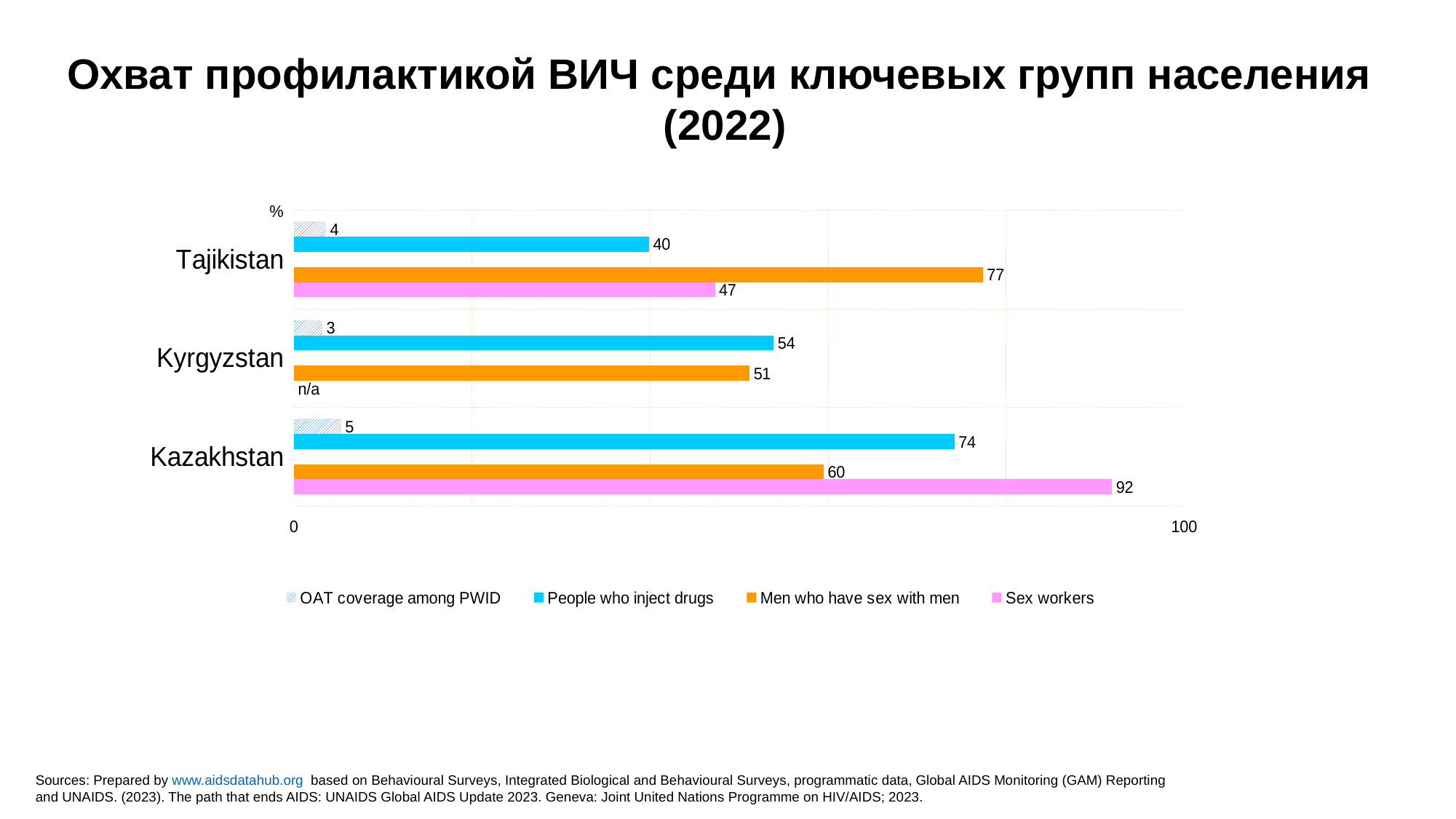

Охват профилактикой ВИЧ среди ключевых групп населения
(2022)

### Chart

| Category | Sex workers | Men who have sex with men |  | People who inject drugs | OAT coverage among PWID |
|---|---|---|---|---|---|
| Kazakhstan | 91.9 | 59.5 | None | 74.2 | 5.3 |
| Kyrgyzstan | 0.0 | 51.2 | None | 53.9 | 3.2 |
| Tajikistan | 47.3 | 77.4 | None | 39.9 | 3.6 |
Sources: Prepared by www.aidsdatahub.org  based on Behavioural Surveys, Integrated Biological and Behavioural Surveys, programmatic data, Global AIDS Monitoring (GAM) Reporting  and UNAIDS. (2023). The path that ends AIDS: UNAIDS Global AIDS Update 2023. Geneva: Joint United Nations Programme on HIV/AIDS; 2023.